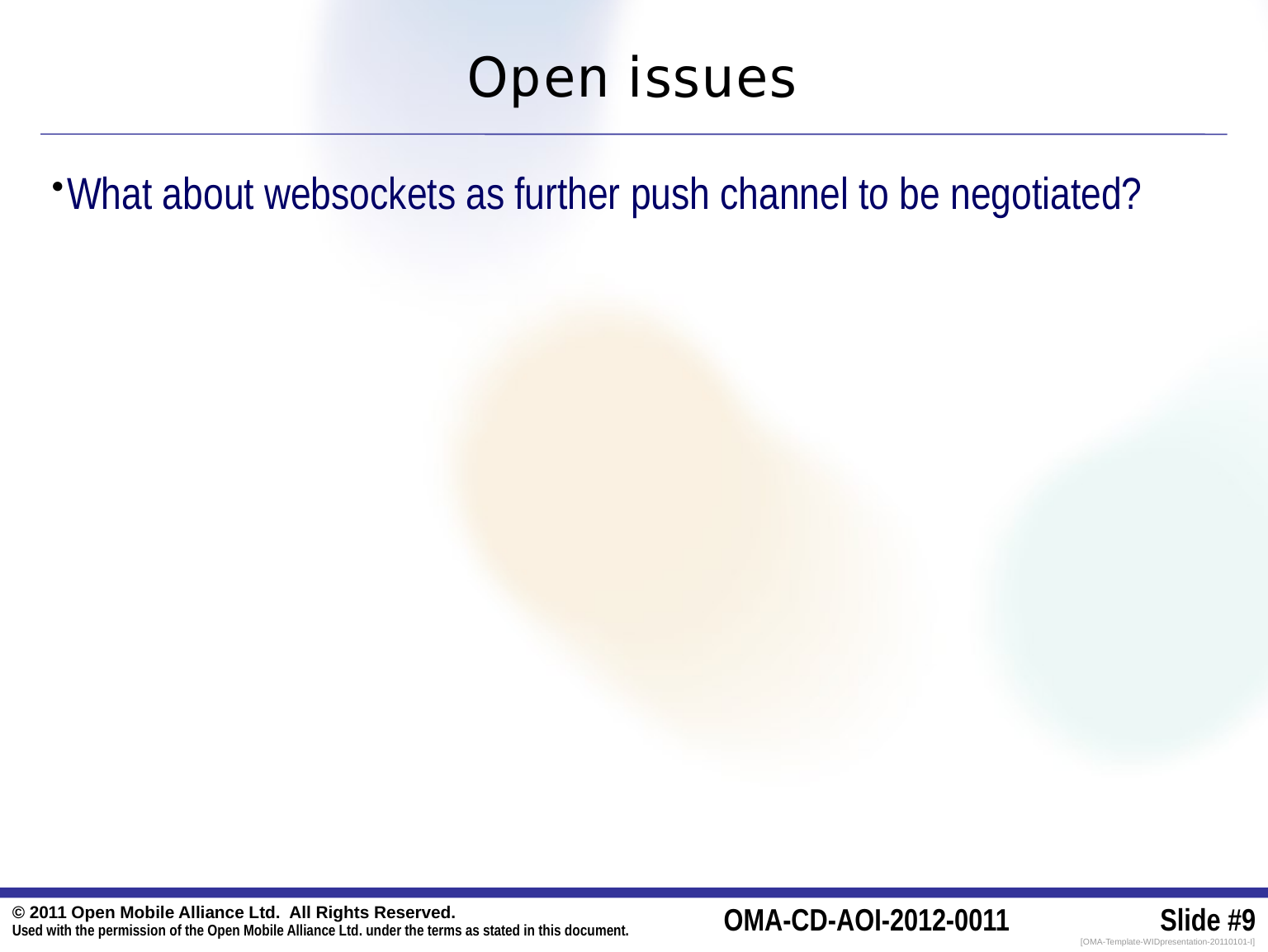

# Open issues
What about websockets as further push channel to be negotiated?